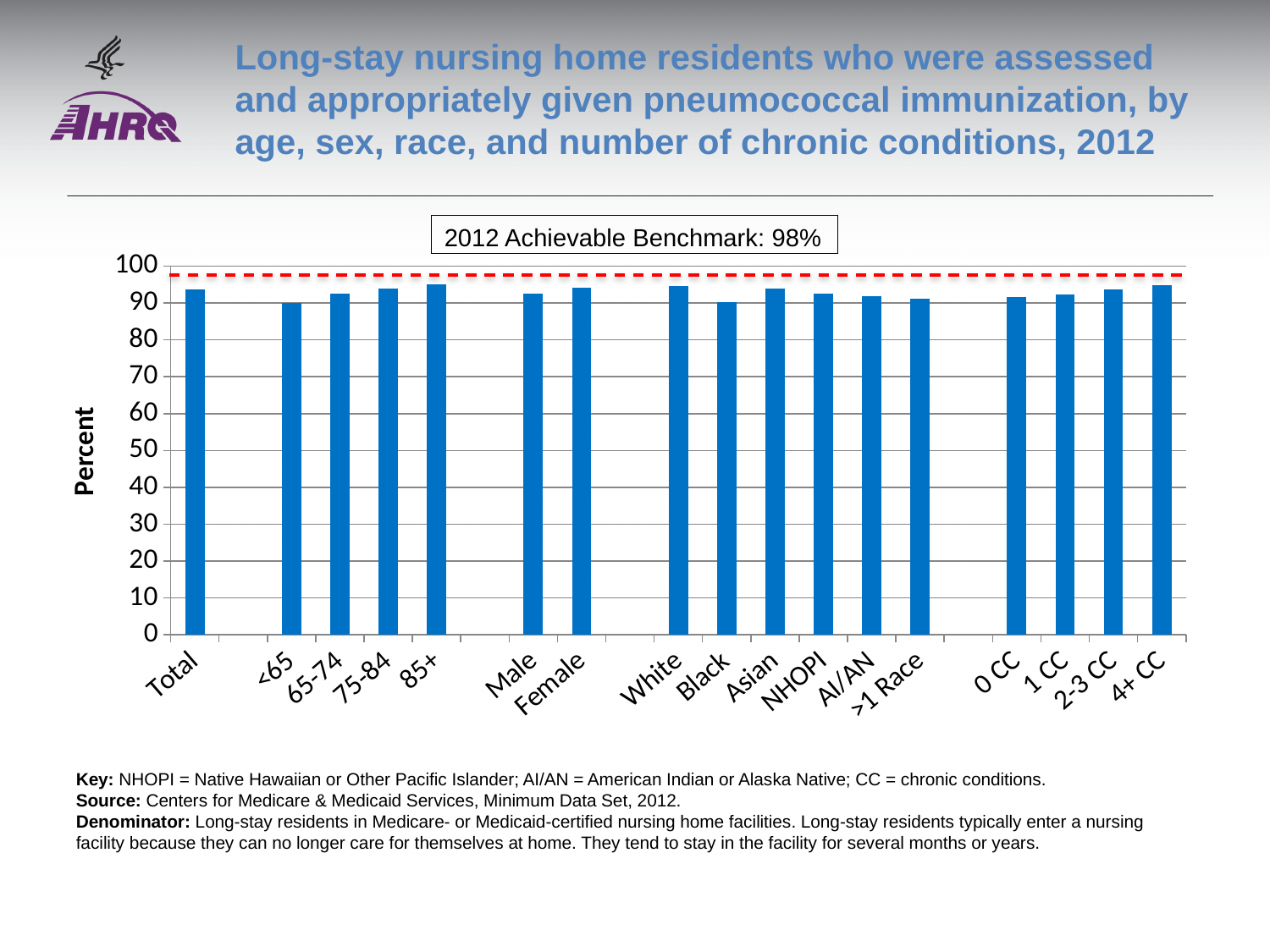

# Long-stay nursing home residents who were assessed and appropriately given pneumococcal immunization, by age, sex, race, and number of chronic conditions, 2012

### Chart

| Category | 2012 |
|---|---|
| Total | 93.61 |
|  | None |
| <65 | 89.88 |
| 65-74 | 92.45 |
| 75-84 | 93.81 |
| 85+ | 95.02 |
|  | None |
| Male | 92.46 |
| Female | 94.17 |
|   | None |
| White | 94.5 |
| Black | 90.23 |
| Asian | 93.88 |
| NHOPI | 92.41 |
| AI/AN | 91.91 |
| >1 Race | 91.24 |
|   | None |
| 0 CC | 91.51 |
| 1 CC | 92.38 |
| 2-3 CC | 93.65 |
| 4+ CC | 94.71 |
2012 Achievable Benchmark: 98%
Key: NHOPI = Native Hawaiian or Other Pacific Islander; AI/AN = American Indian or Alaska Native; CC = chronic conditions.
Source: Centers for Medicare & Medicaid Services, Minimum Data Set, 2012.
Denominator: Long-stay residents in Medicare- or Medicaid-certified nursing home facilities. Long-stay residents typically enter a nursing facility because they can no longer care for themselves at home. They tend to stay in the facility for several months or years.